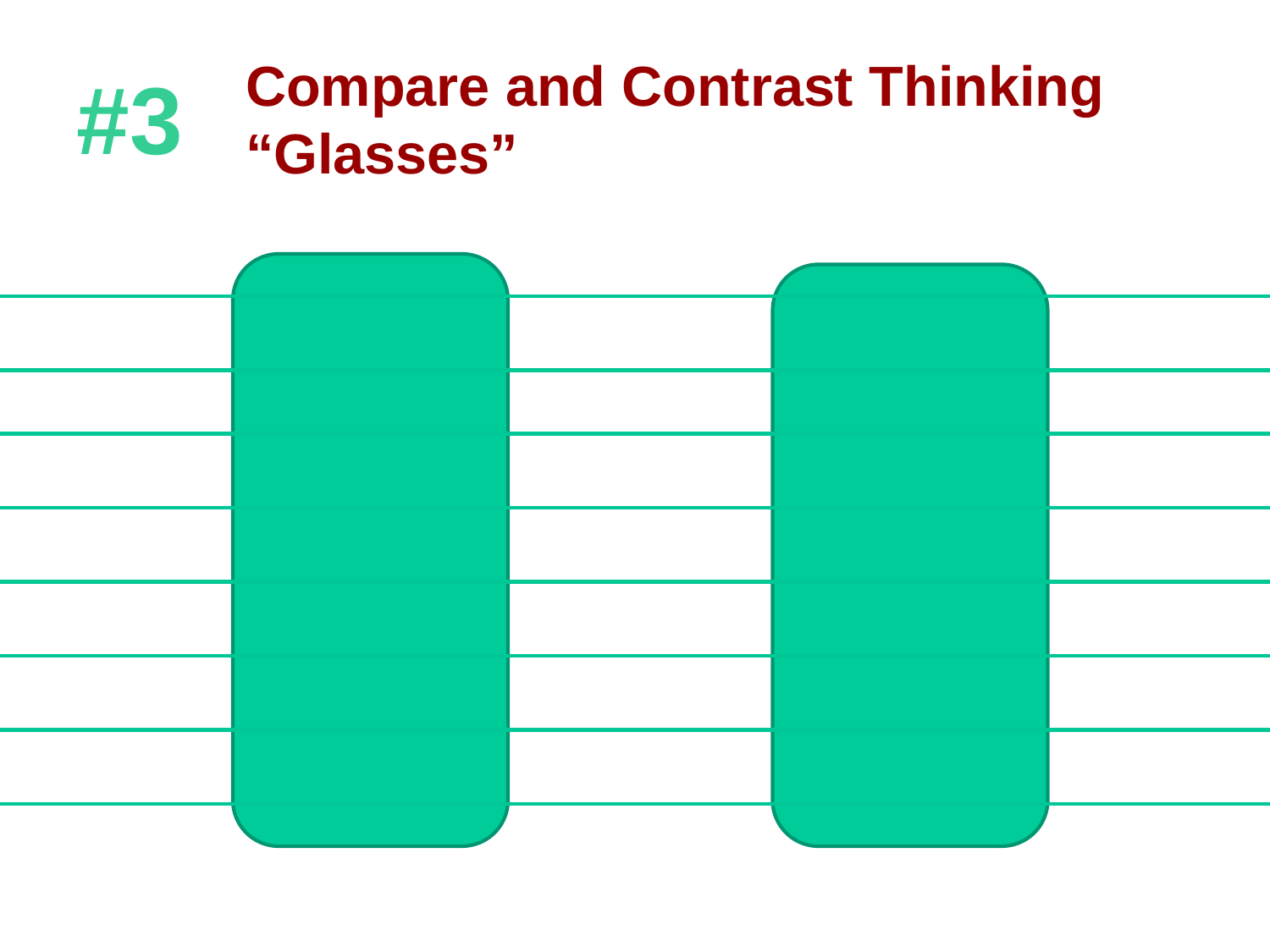

# Compare and Contrast Thinking “Glasses”
#3